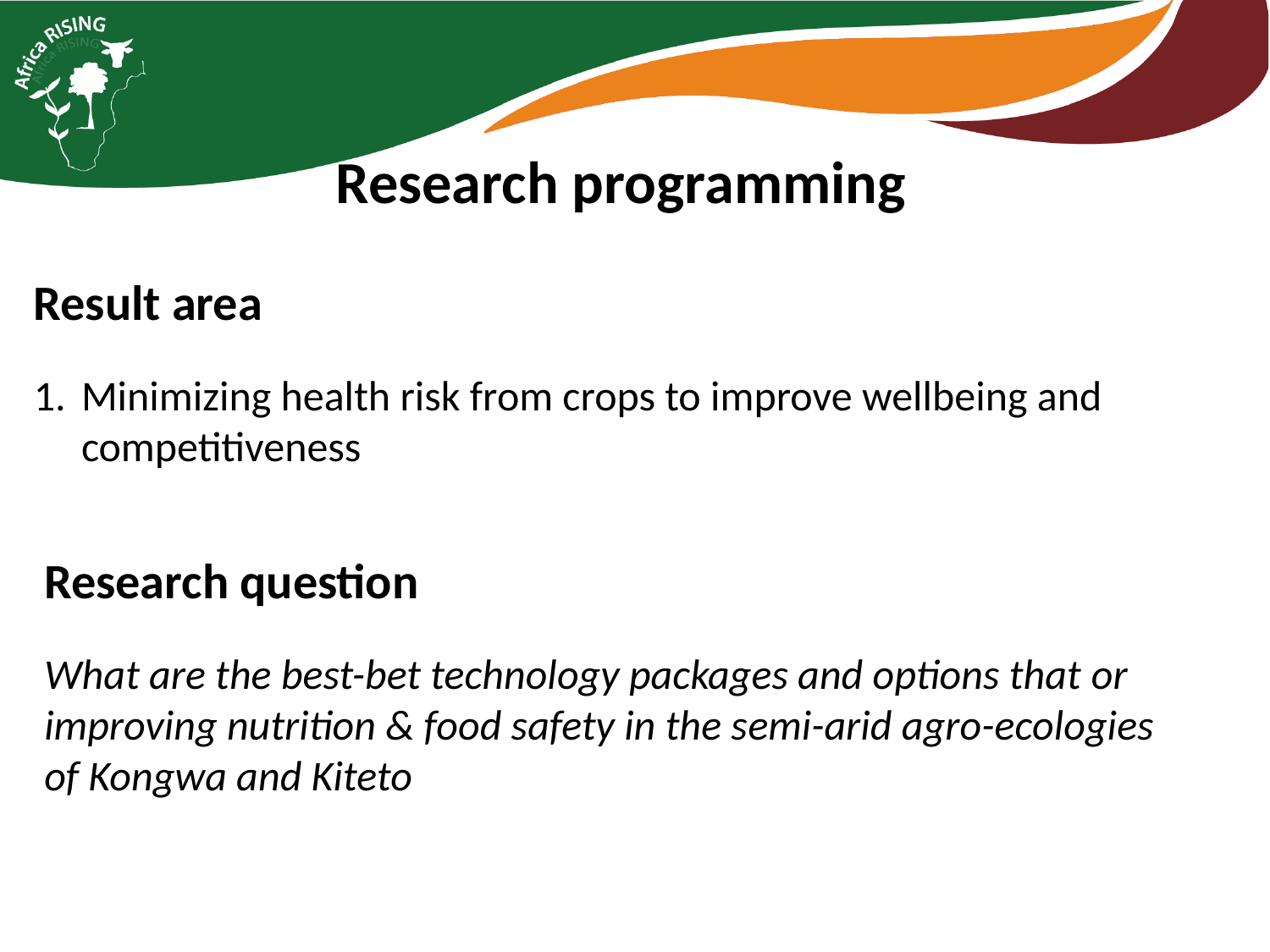

Research programming
Result area

Minimizing health risk from crops to improve wellbeing and competitiveness

Research question

What are the best-bet technology packages and options that or improving nutrition & food safety in the semi-arid agro-ecologies of Kongwa and Kiteto